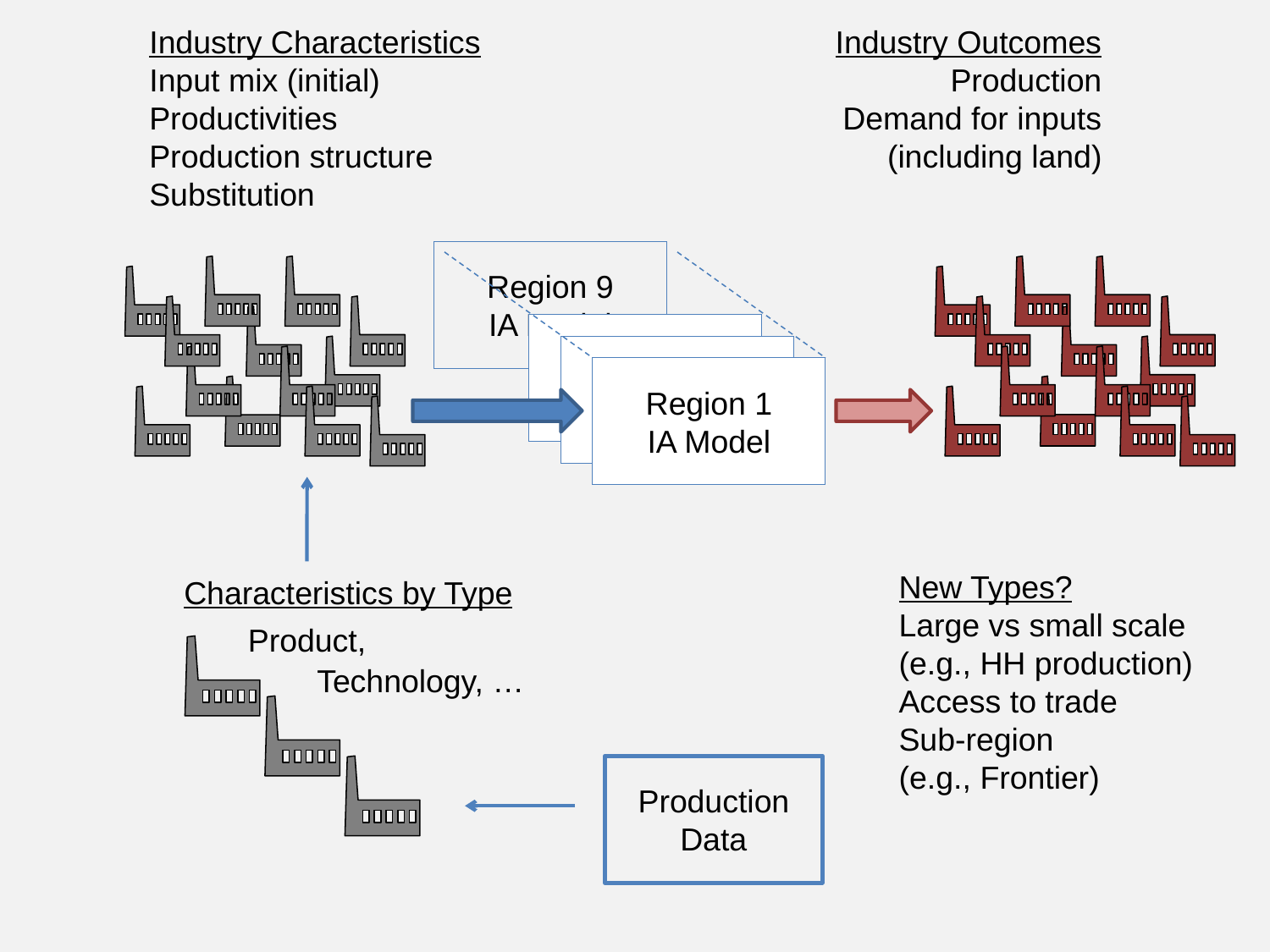

Industry Characteristics
Input mix (initial)
Productivities
Production structure
Substitution
Industry Outcomes
Production
 Demand for inputs
(including land)
Region 9
IA Model
PET Model
Region 1
PET Model
Region 1
Region 1
IA Model

New Types?
Large vs small scale
(e.g., HH production)
Access to trade
Sub-region
(e.g., Frontier)
Characteristics by Type
Product,
Technology, …

Production
Data